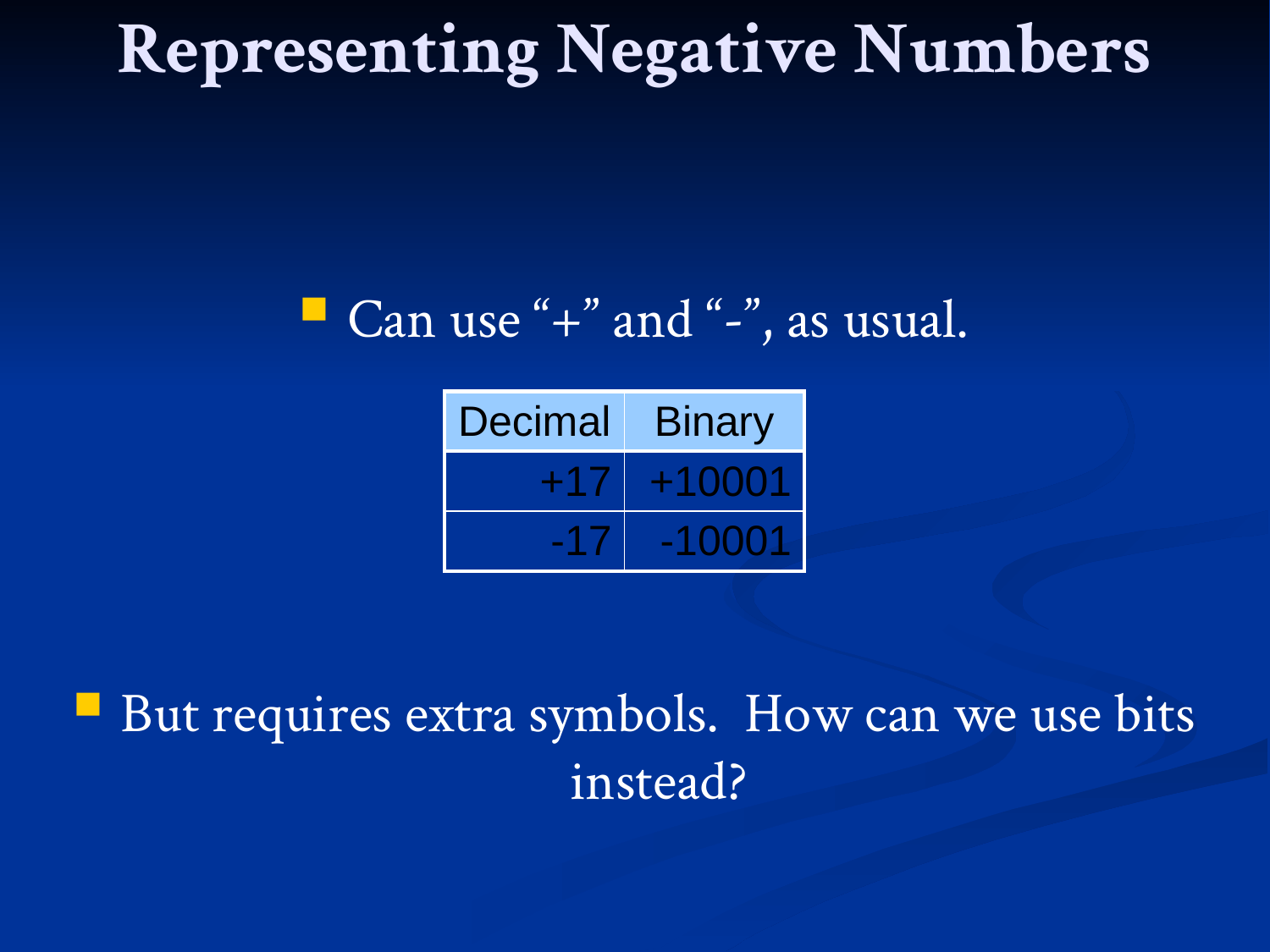

# Representing Negative Numbers

Can use “+” and “-”, as usual.

But requires extra symbols.  How can we use bits instead?
| Decimal | Binary |
| --- | --- |
| +17 | +10001 |
| -17 | -10001 |